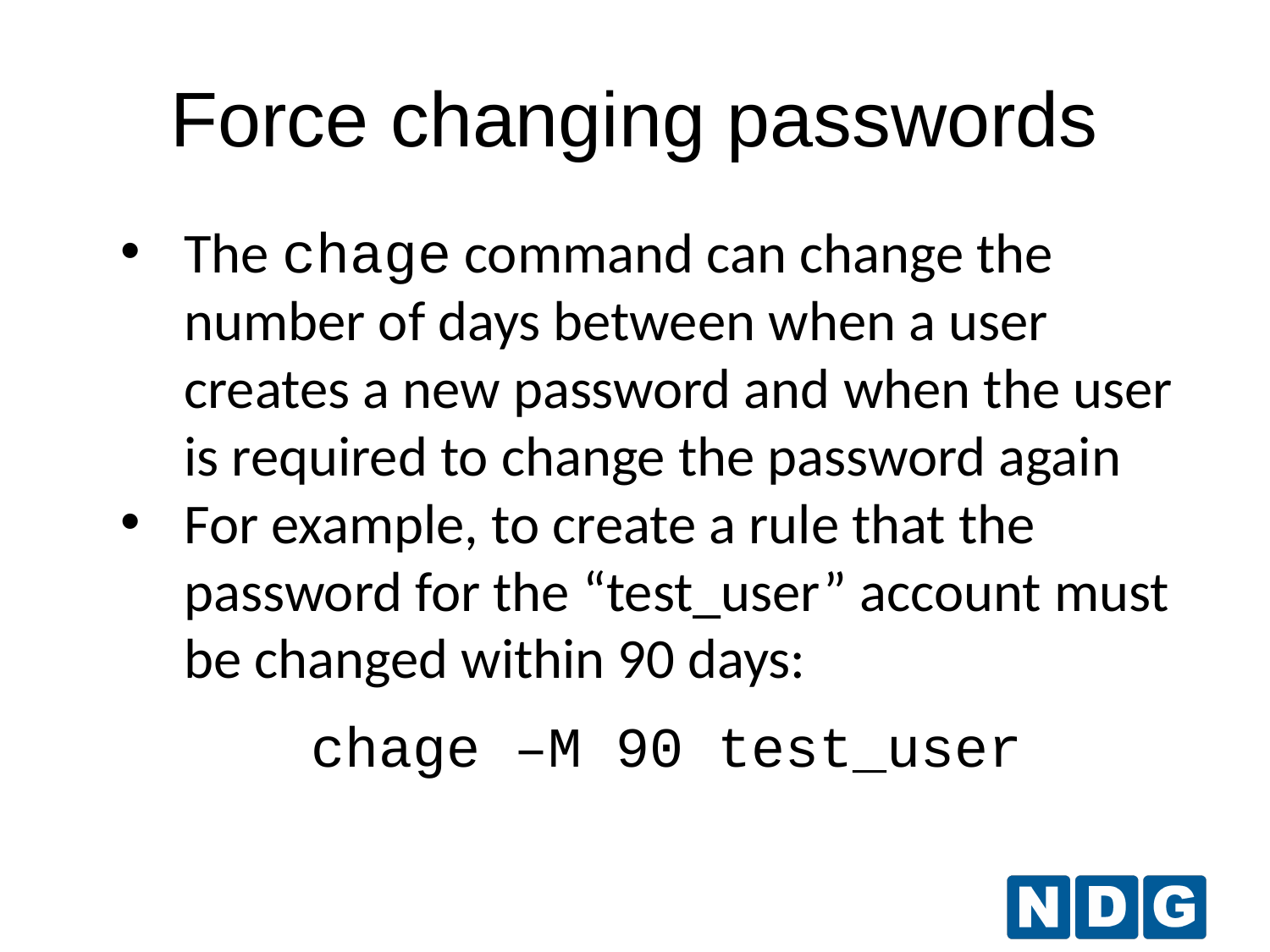

Force changing passwords

The chage command can change the number of days between when a user creates a new password and when the user is required to change the password again
For example, to create a rule that the password for the “test_user” account must be changed within 90 days:
chage –M 90 test_user